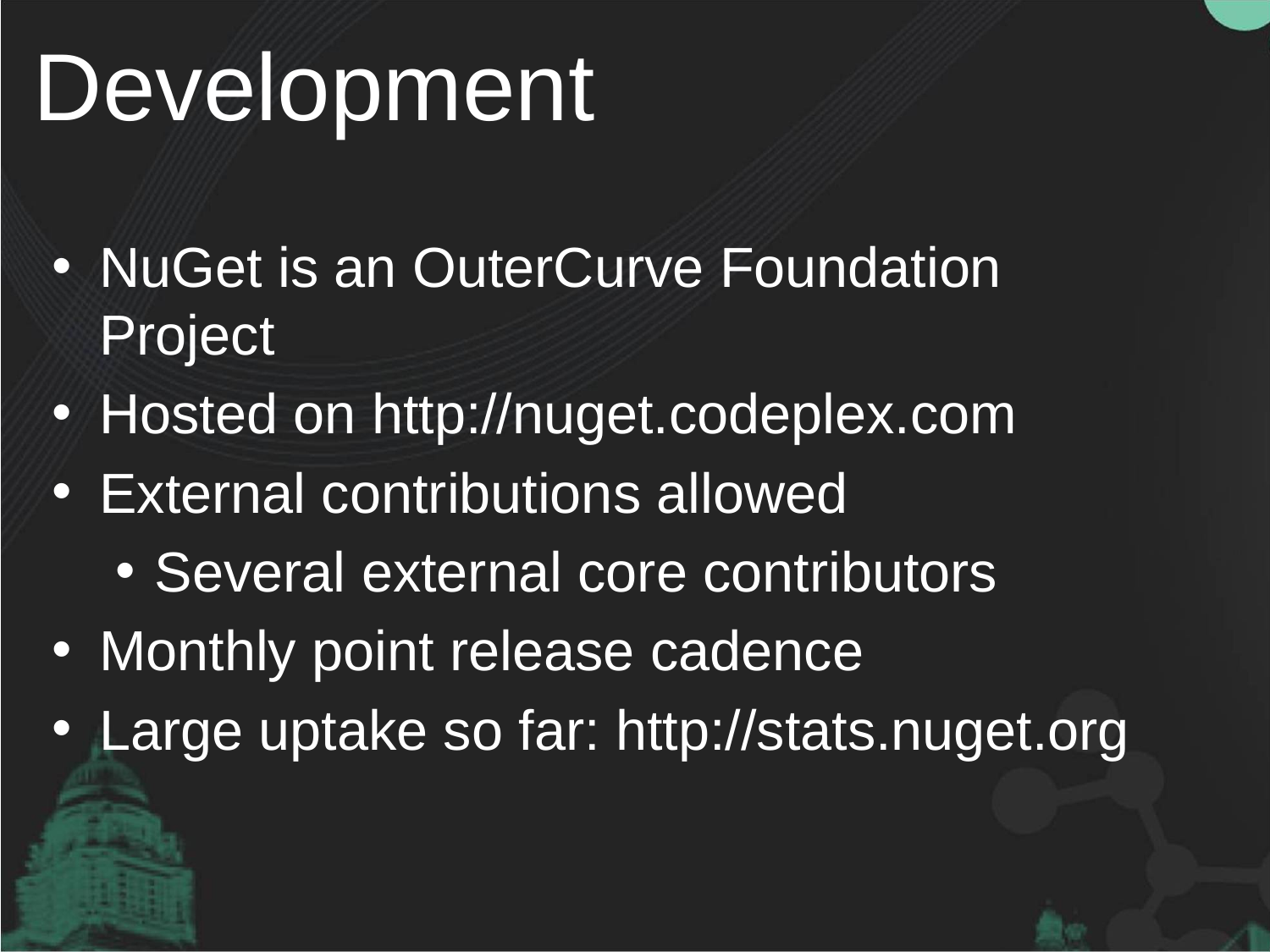

# Development
NuGet is an OuterCurve Foundation Project
Hosted on http://nuget.codeplex.com
External contributions allowed
Several external core contributors
Monthly point release cadence
Large uptake so far: http://stats.nuget.org